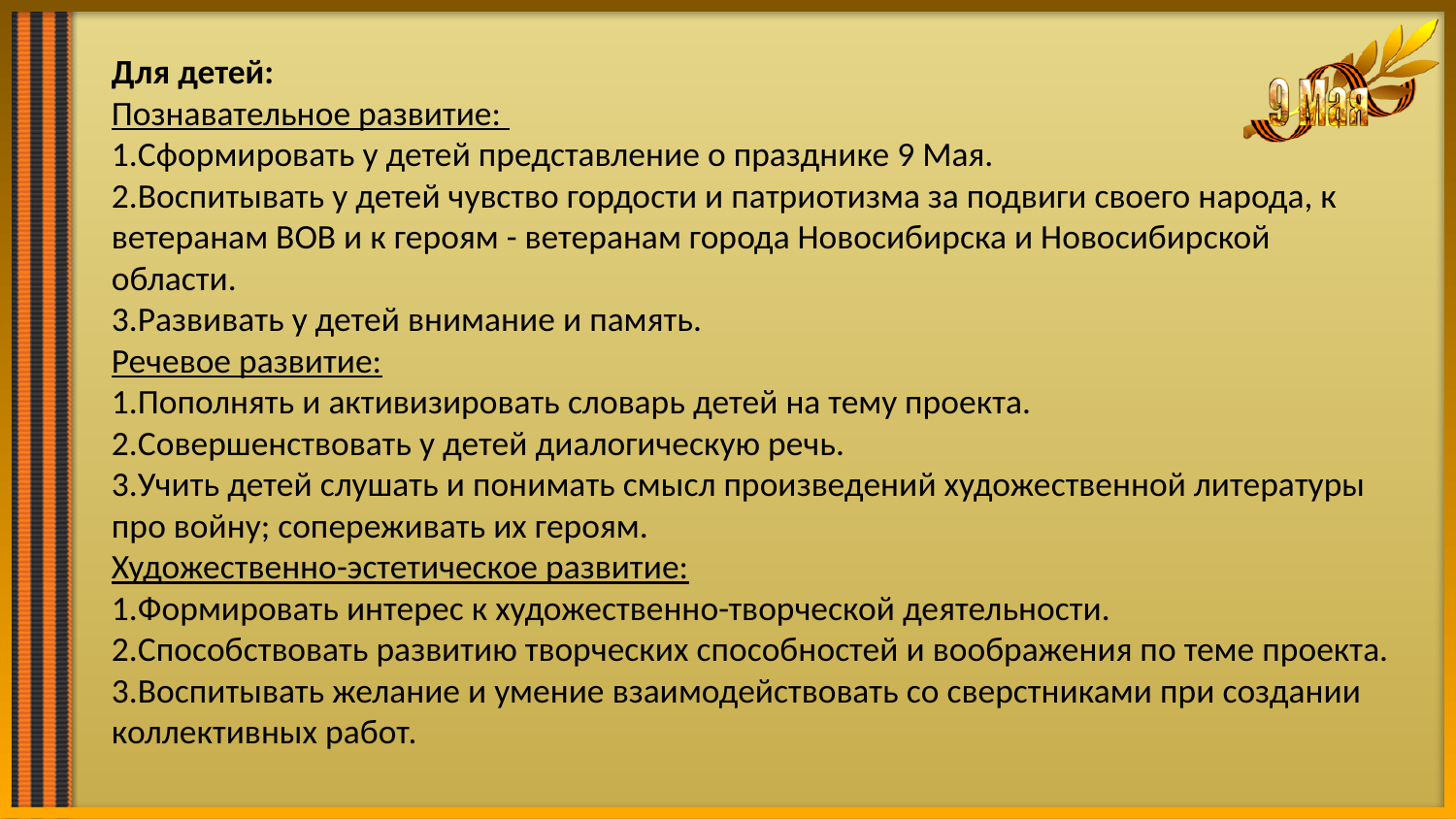

Для детей:
Познавательное развитие:
1.Сформировать у детей представление о празднике 9 Мая.
2.Воспитывать у детей чувство гордости и патриотизма за подвиги своего народа, к ветеранам ВОВ и к героям - ветеранам города Новосибирска и Новосибирской области.
3.Развивать у детей внимание и память.
Речевое развитие:
1.Пополнять и активизировать словарь детей на тему проекта.
2.Совершенствовать у детей диалогическую речь.
3.Учить детей слушать и понимать смысл произведений художественной литературы про войну; сопереживать их героям.
Художественно-эстетическое развитие:
1.Формировать интерес к художественно-творческой деятельности.
2.Способствовать развитию творческих способностей и воображения по теме проекта.
3.Воспитывать желание и умение взаимодействовать со сверстниками при создании коллективных работ.